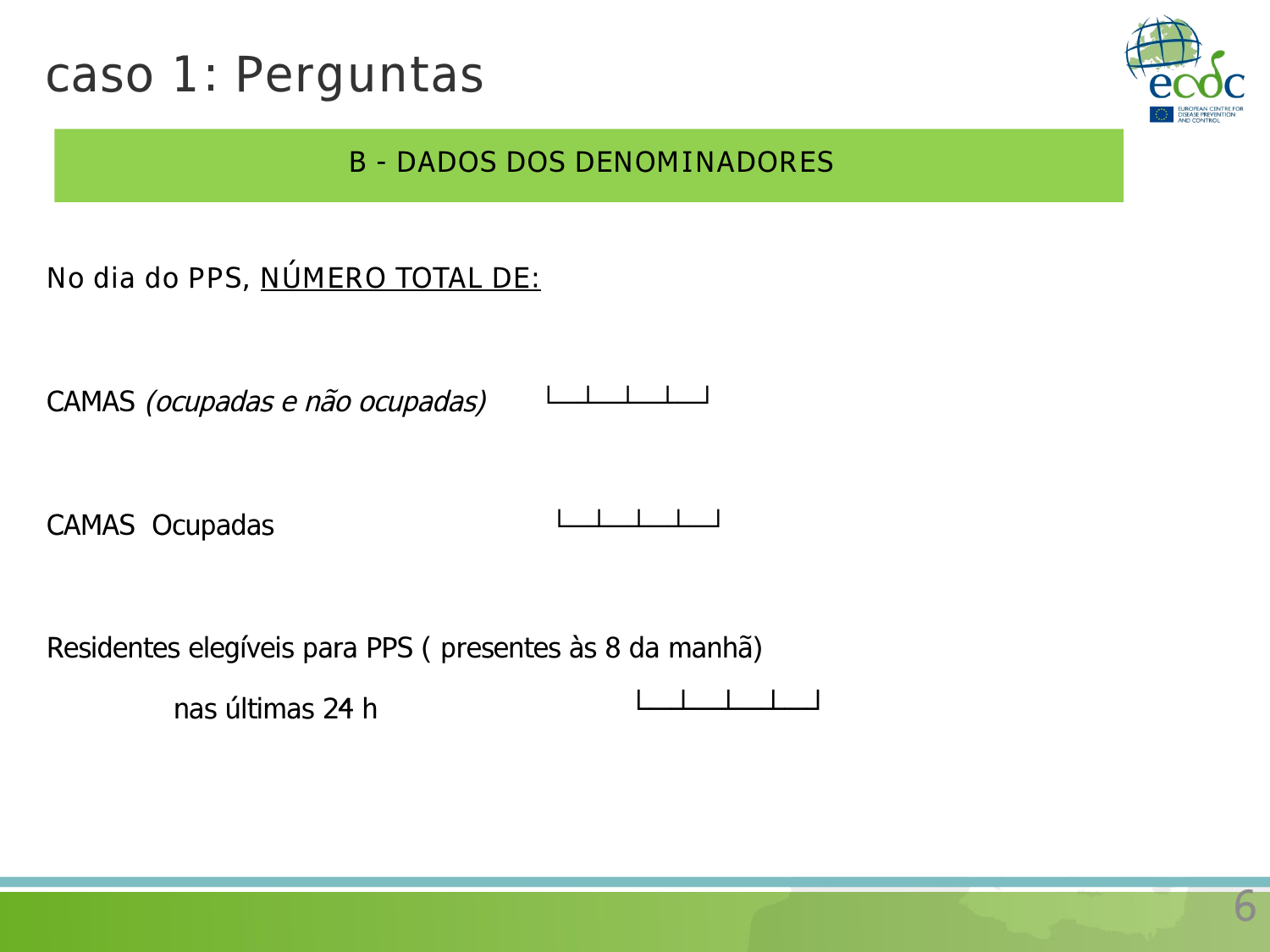

# caso 1: Perguntas

B - DADOS DOS DENOMINADORES

No dia do PPS, NÚMERO TOTAL DE:

CAMAS (ocupadas e não ocupadas)      └─┴─┴─┴─┘

CAMAS  Ocupadas		              └─┴─┴─┴─┘

Residentes elegíveis para PPS ( presentes às 8 da manhã)
	nas últimas 24 h	                       └─┴─┴─┴─┘

6